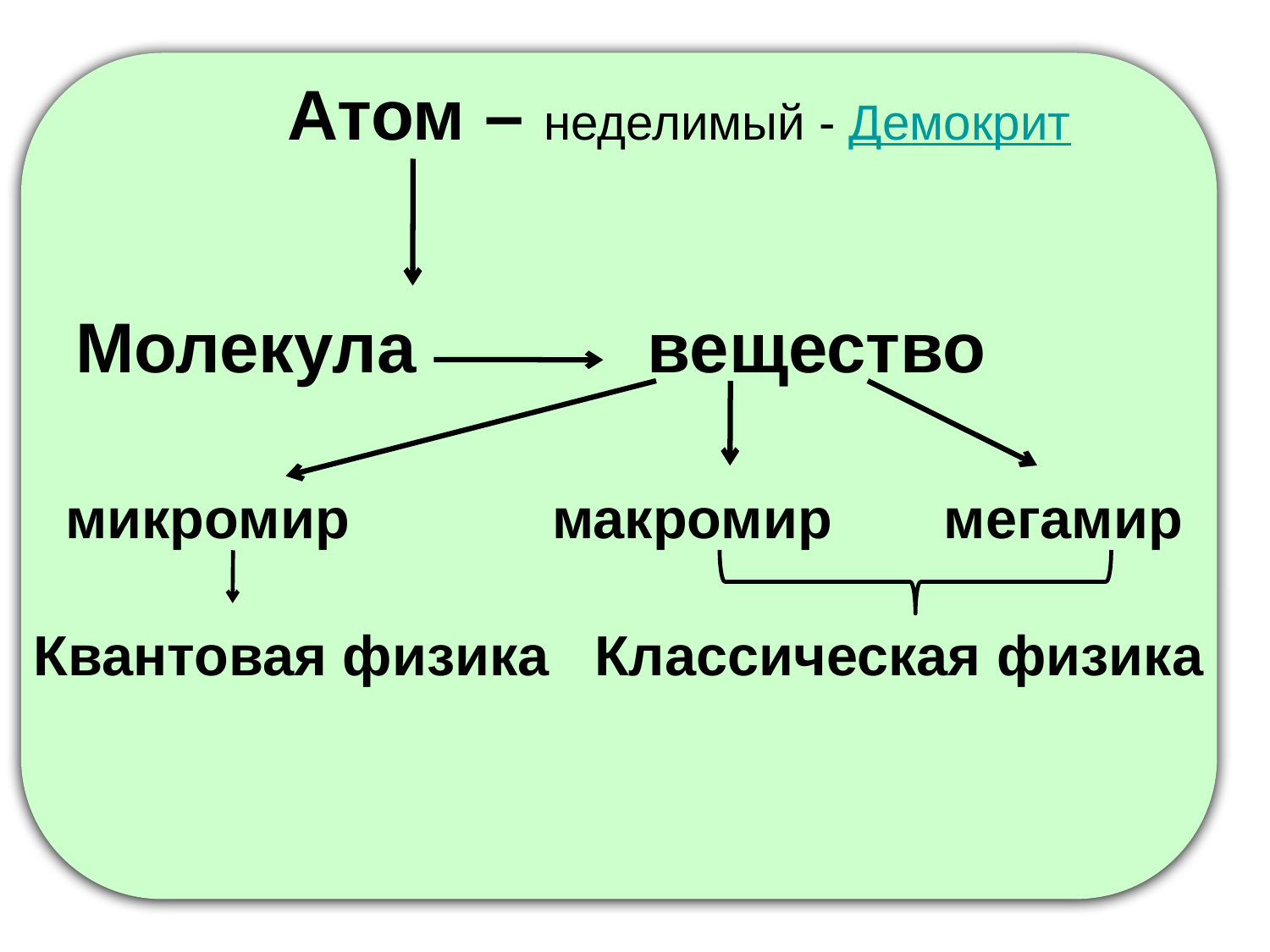

Атом – неделимый - Демокрит
Молекула
вещество

микромир
макромир
мегамир
Квантовая физика
Классическая физика